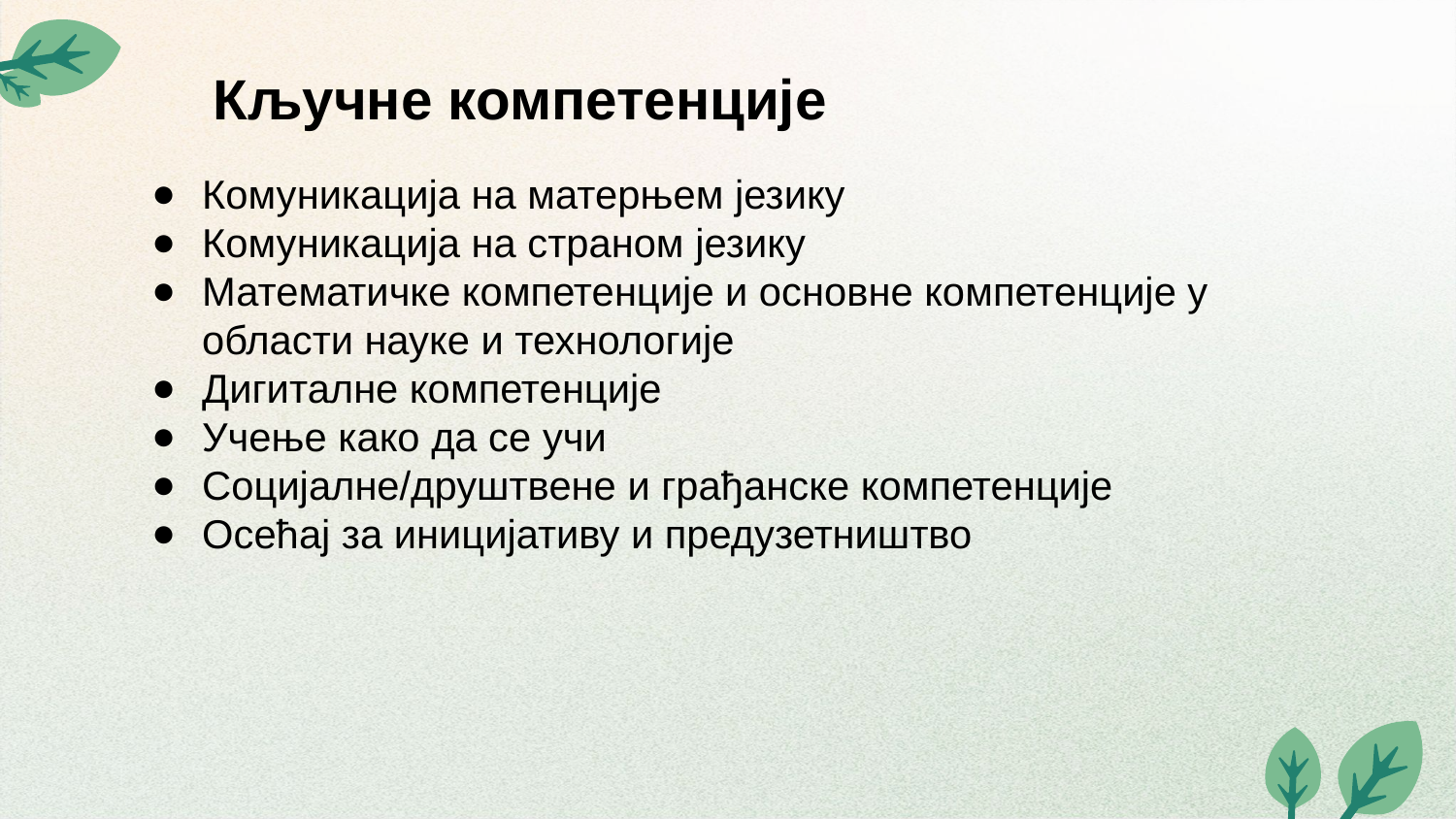

Кључне компетенције
Комуникација на матерњем језику
Комуникација на страном језику
Математичке компетенције и основне компетенције у области науке и технологије
Дигиталне компетенције
Учење како да се учи
Социјалне/друштвене и грађанске компетенције
Осећај за иницијативу и предузетништво